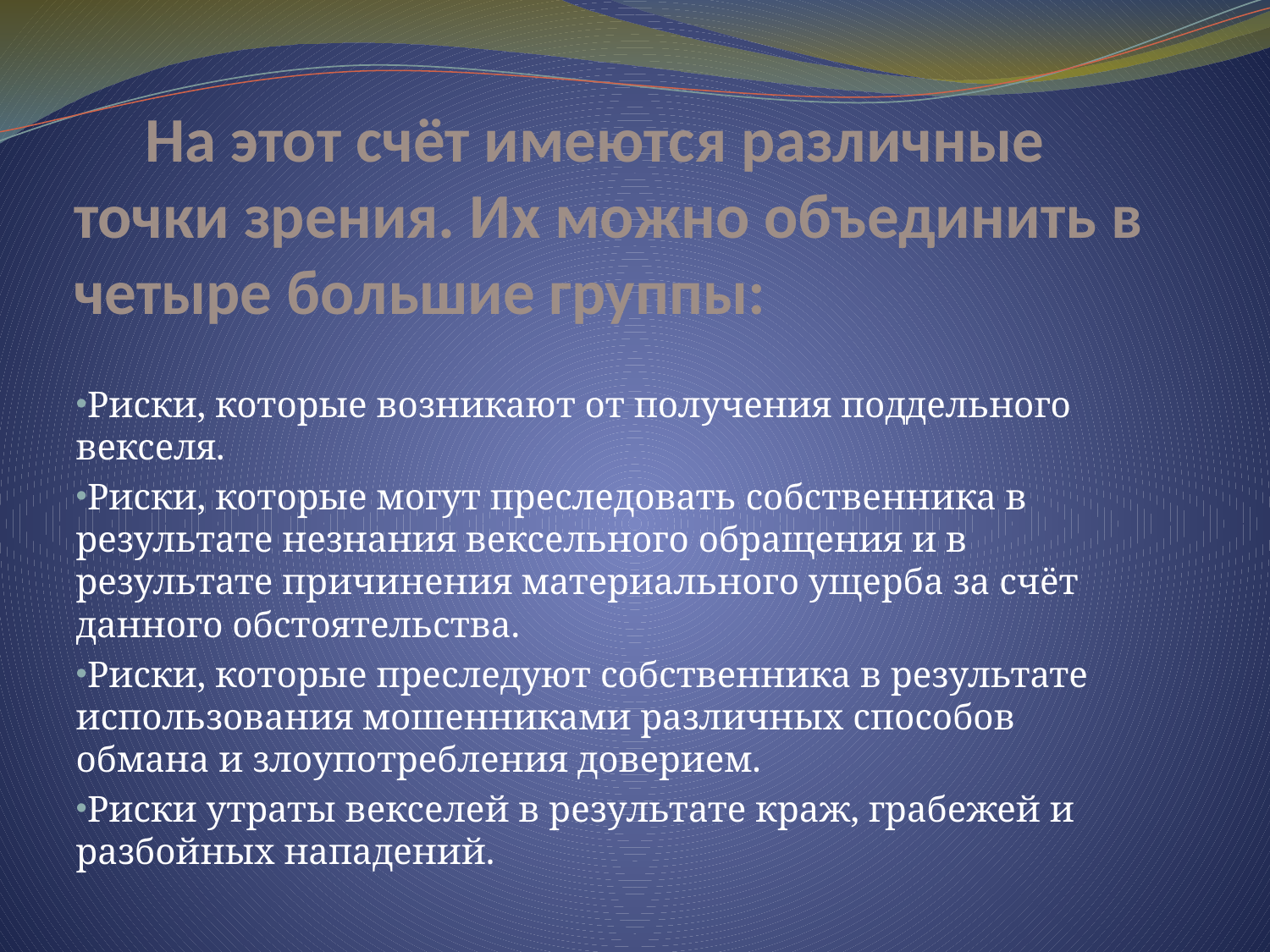

# На этот счёт имеются различные точки зрения. Их можно объединить в четыре большие группы:
 Риски, которые возникают от получения поддельного векселя.
 Риски, которые могут преследовать собственника в результате незнания вексельного обращения и в результате причинения материального ущерба за счёт данного обстоятельства.
 Риски, которые преследуют собственника в результате использования мошенниками различных способов обмана и злоупотребления доверием.
 Риски утраты векселей в результате краж, грабежей и разбойных нападений.